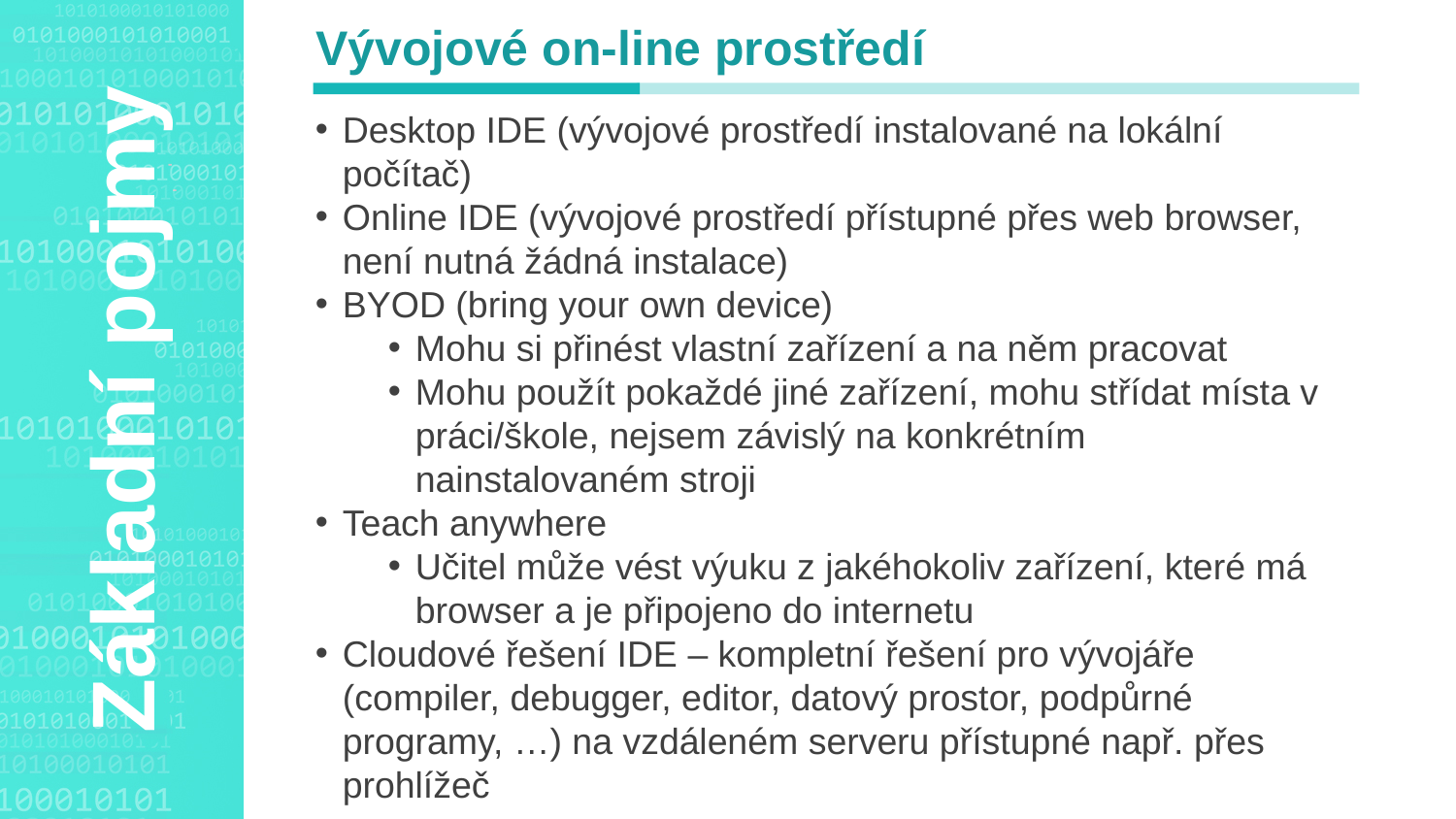

Vývojové on-line prostředí
Desktop IDE (vývojové prostředí instalované na lokální počítač)
Online IDE (vývojové prostředí přístupné přes web browser, není nutná žádná instalace)
BYOD (bring your own device)
Mohu si přinést vlastní zařízení a na něm pracovat
Mohu použít pokaždé jiné zařízení, mohu střídat místa v práci/škole, nejsem závislý na konkrétním nainstalovaném stroji
Teach anywhere
Učitel může vést výuku z jakéhokoliv zařízení, které má browser a je připojeno do internetu
Cloudové řešení IDE – kompletní řešení pro vývojáře (compiler, debugger, editor, datový prostor, podpůrné programy, …) na vzdáleném serveru přístupné např. přes prohlížeč

Agenda Style

Základní pojmy